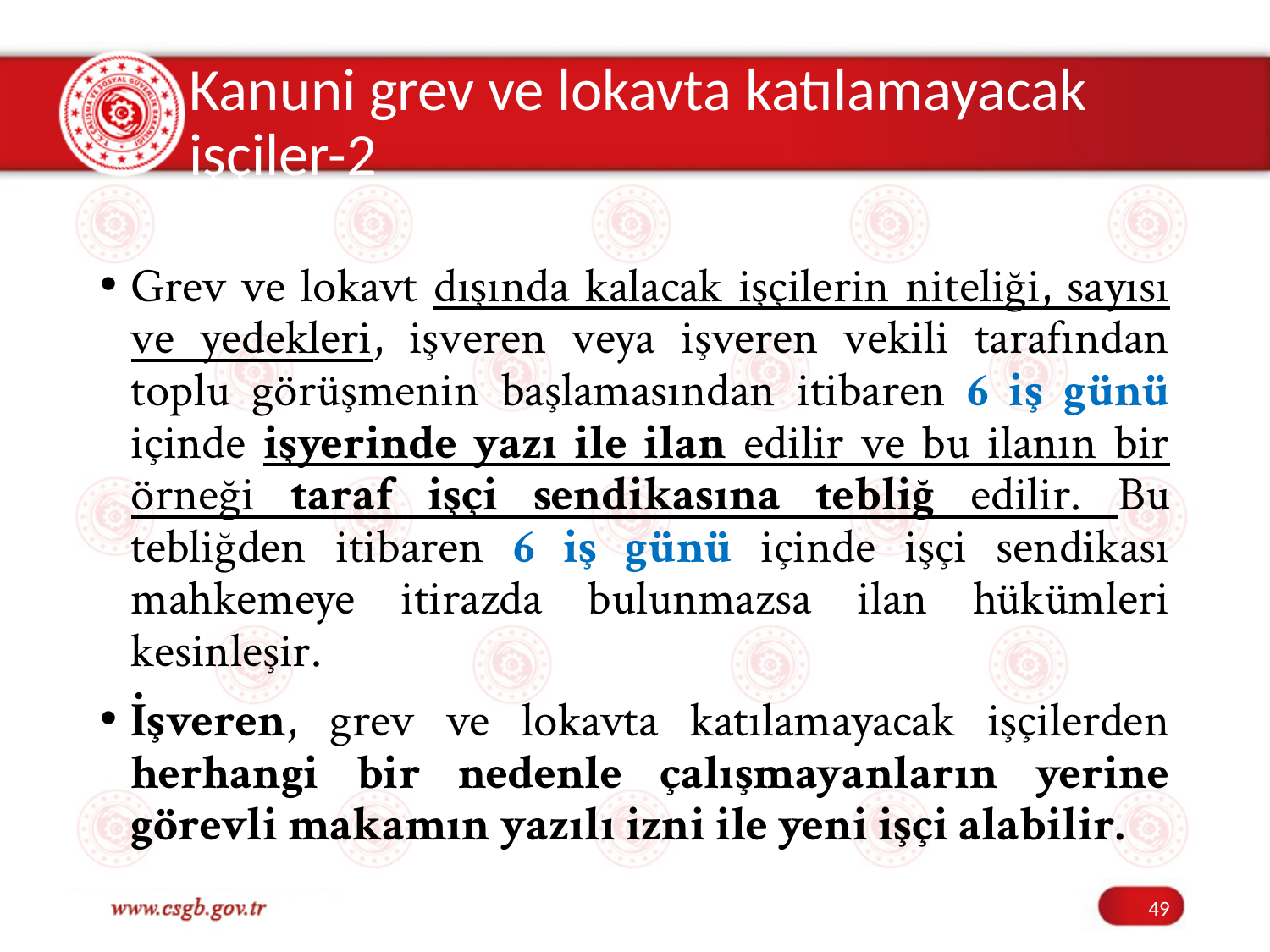

# Kanuni grev ve lokavta katılamayacak işçiler-2
Grev ve lokavt dışında kalacak işçilerin niteliği, sayısı ve yedekleri, işveren veya işveren vekili tarafından toplu görüşmenin başlamasından itibaren 6 iş günü içinde işyerinde yazı ile ilan edilir ve bu ilanın bir örneği taraf işçi sendikasına tebliğ edilir. Bu tebliğden itibaren 6 iş günü içinde işçi sendikası mahkemeye itirazda bulunmazsa ilan hükümleri kesinleşir.
İşveren, grev ve lokavta katılamayacak işçilerden herhangi bir nedenle çalışmayanların yerine görevli makamın yazılı izni ile yeni işçi alabilir.

49